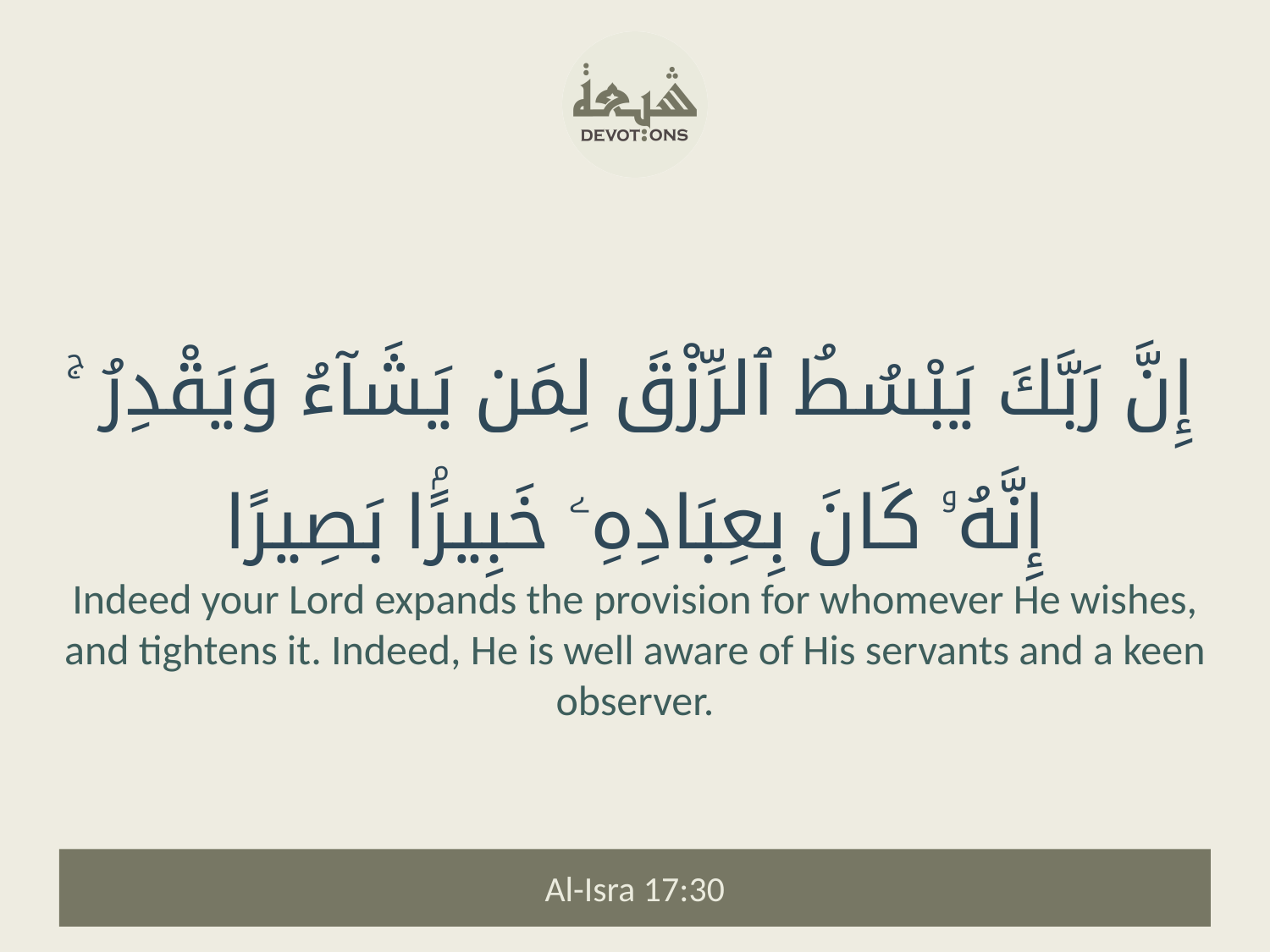

إِنَّ رَبَّكَ يَبْسُطُ ٱلرِّزْقَ لِمَن يَشَآءُ وَيَقْدِرُ ۚ إِنَّهُۥ كَانَ بِعِبَادِهِۦ خَبِيرًۢا بَصِيرًا
Indeed your Lord expands the provision for whomever He wishes, and tightens it. Indeed, He is well aware of His servants and a keen observer.
Al-Isra 17:30